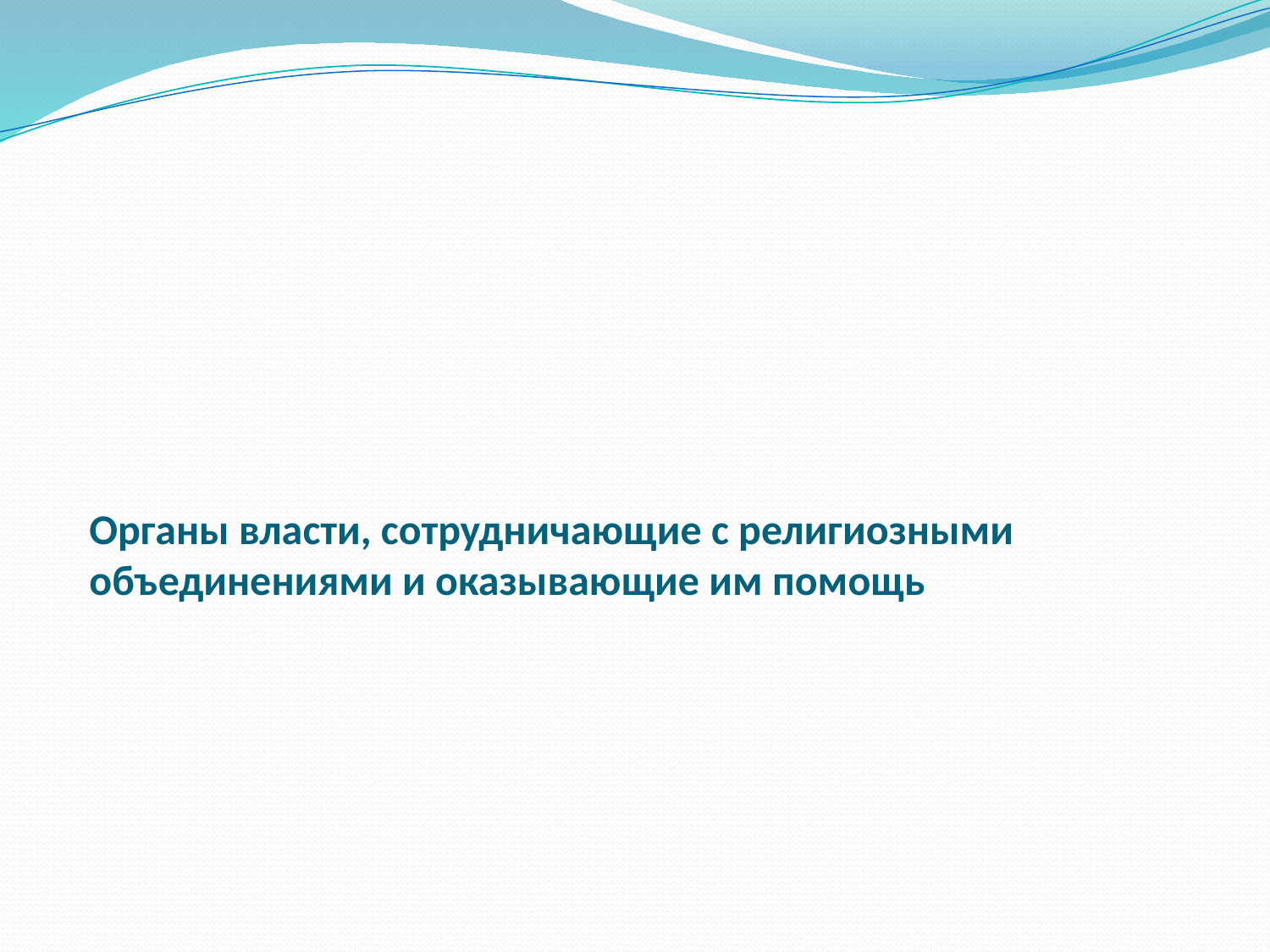

# Органы власти, сотрудничающие с религиозными объединениями и оказывающие им помощь